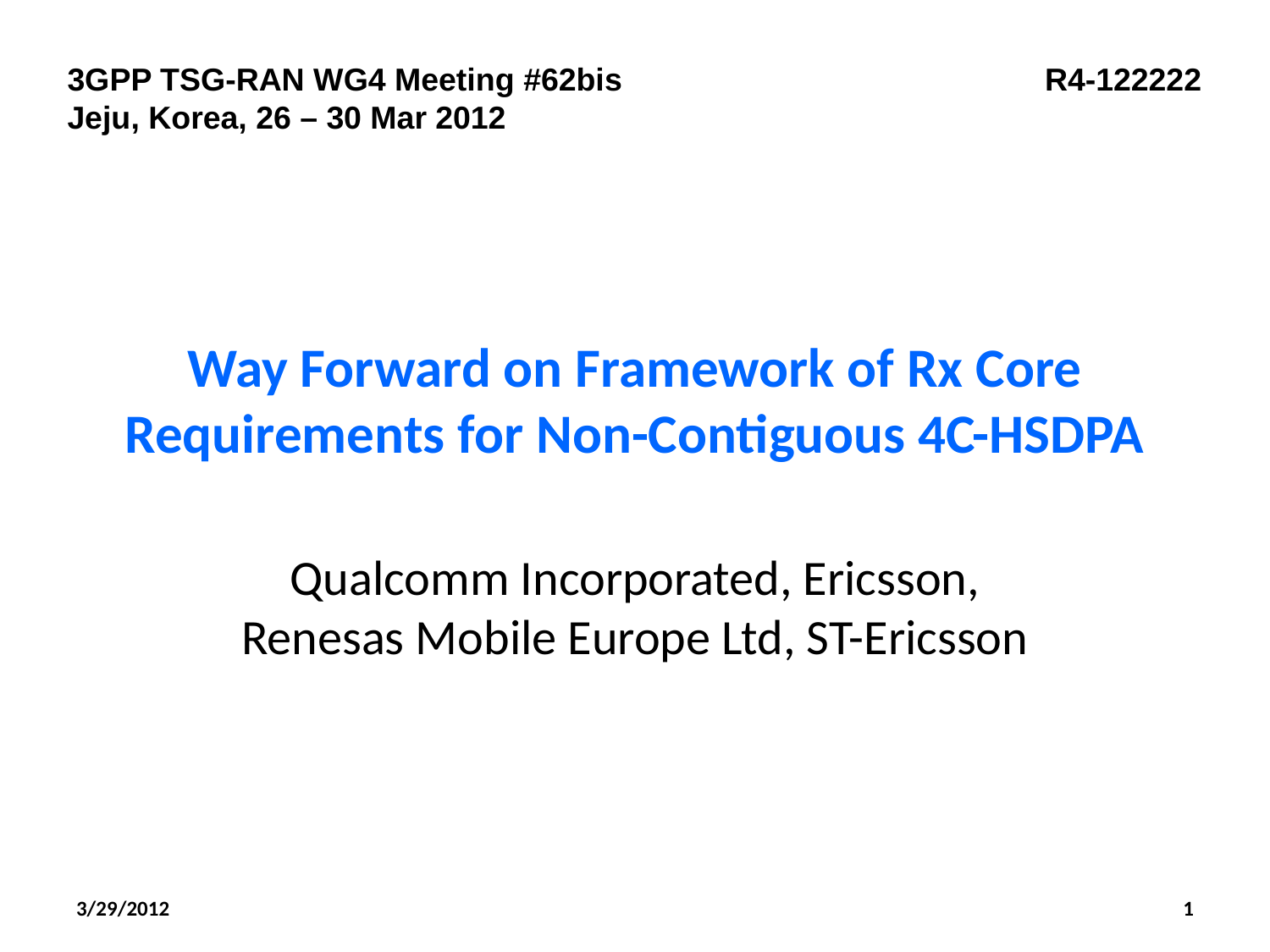

3GPP TSG-RAN WG4 Meeting #62bis		  	          R4-122222
Jeju, Korea, 26 – 30 Mar 2012
# Way Forward on Framework of Rx Core Requirements for Non-Contiguous 4C-HSDPA
Qualcomm Incorporated, Ericsson, Renesas Mobile Europe Ltd, ST-Ericsson
3/29/2012
1